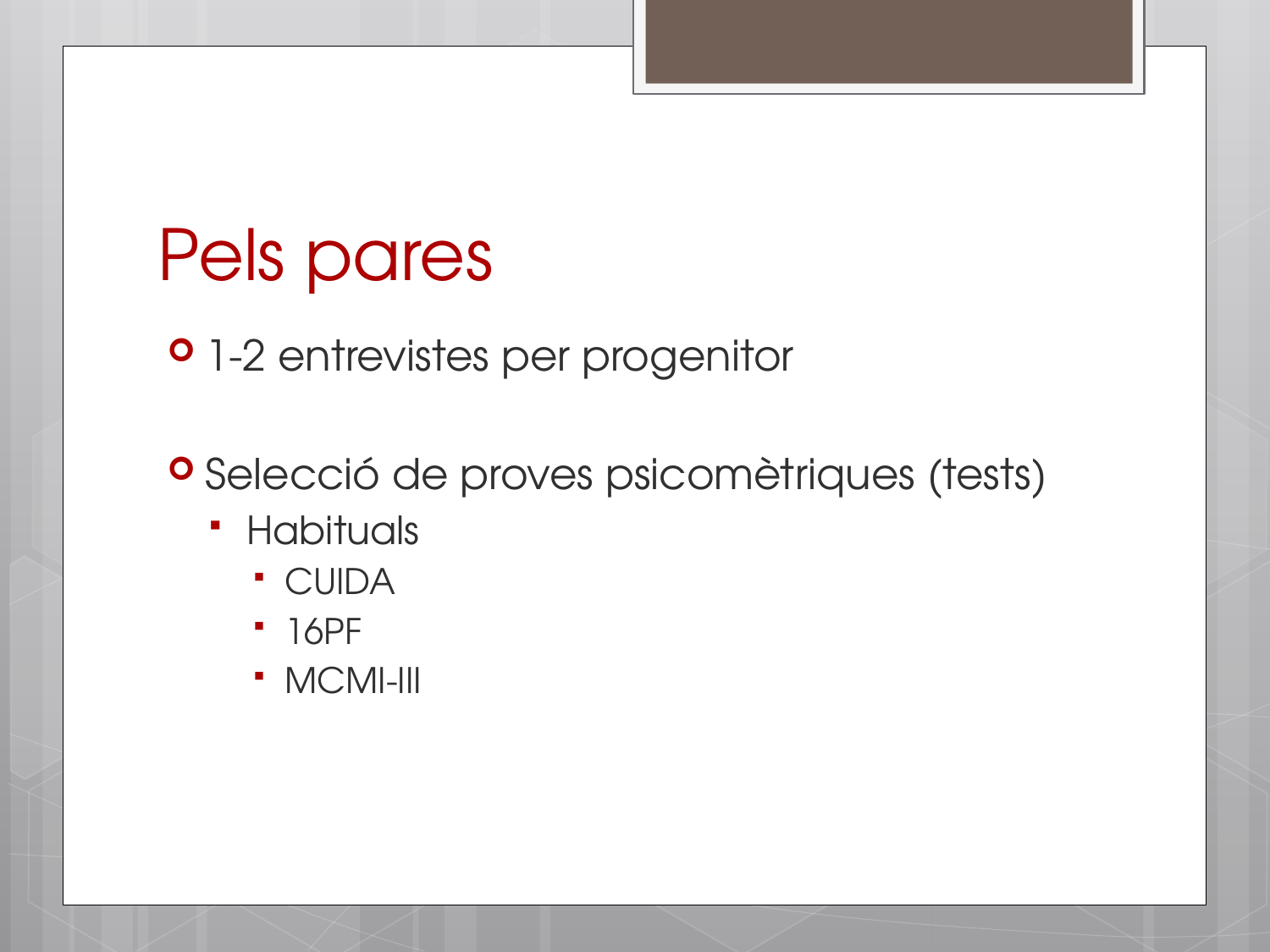

# Pels pares
1-2 entrevistes per progenitor

Selecció de proves psicomètriques (tests)
Habituals
CUIDA
16PF
MCMI-III